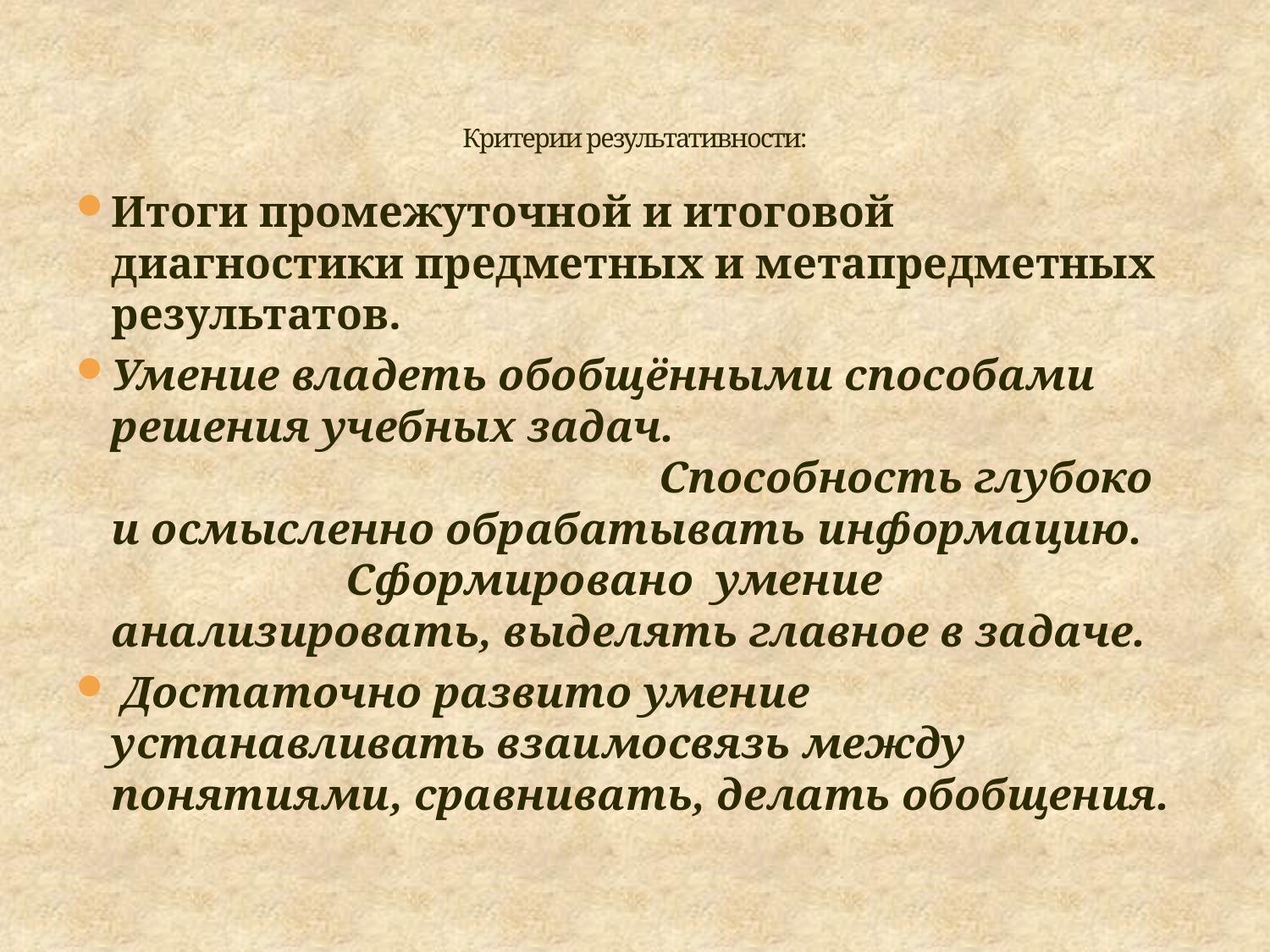

# Критерии результативности:
Итоги промежуточной и итоговой диагностики предметных и метапредметных результатов.
Умение владеть обобщёнными способами решения учебных задач.                                                                                                Способность глубоко и осмысленно обрабатывать информацию.                          Сформировано  умение анализировать, выделять главное в задаче.
 Достаточно развито умение устанавливать взаимосвязь между понятиями, сравнивать, делать обобщения.